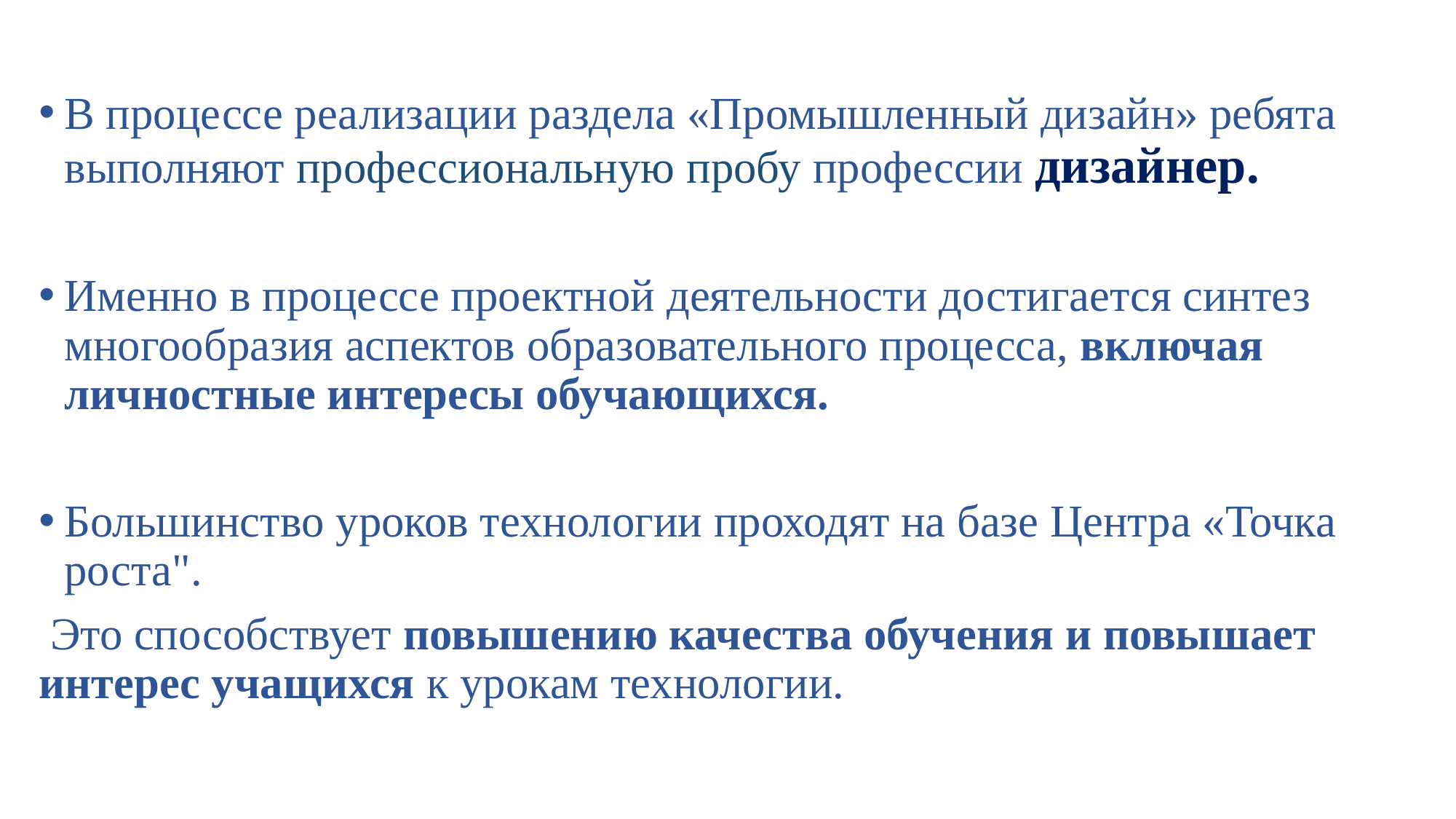

В процессе реализации раздела «Промышленный дизайн» ребята выполняют профессиональную пробу профессии дизайнер.

Именно в процессе проектной деятельности достигается синтез многообразия аспектов образовательного процесса, включая личностные интересы обучающихся.

Большинство уроков технологии проходят на базе Центра «Точка роста".
 Это способствует повышению качества обучения и повышает интерес учащихся к урокам технологии.